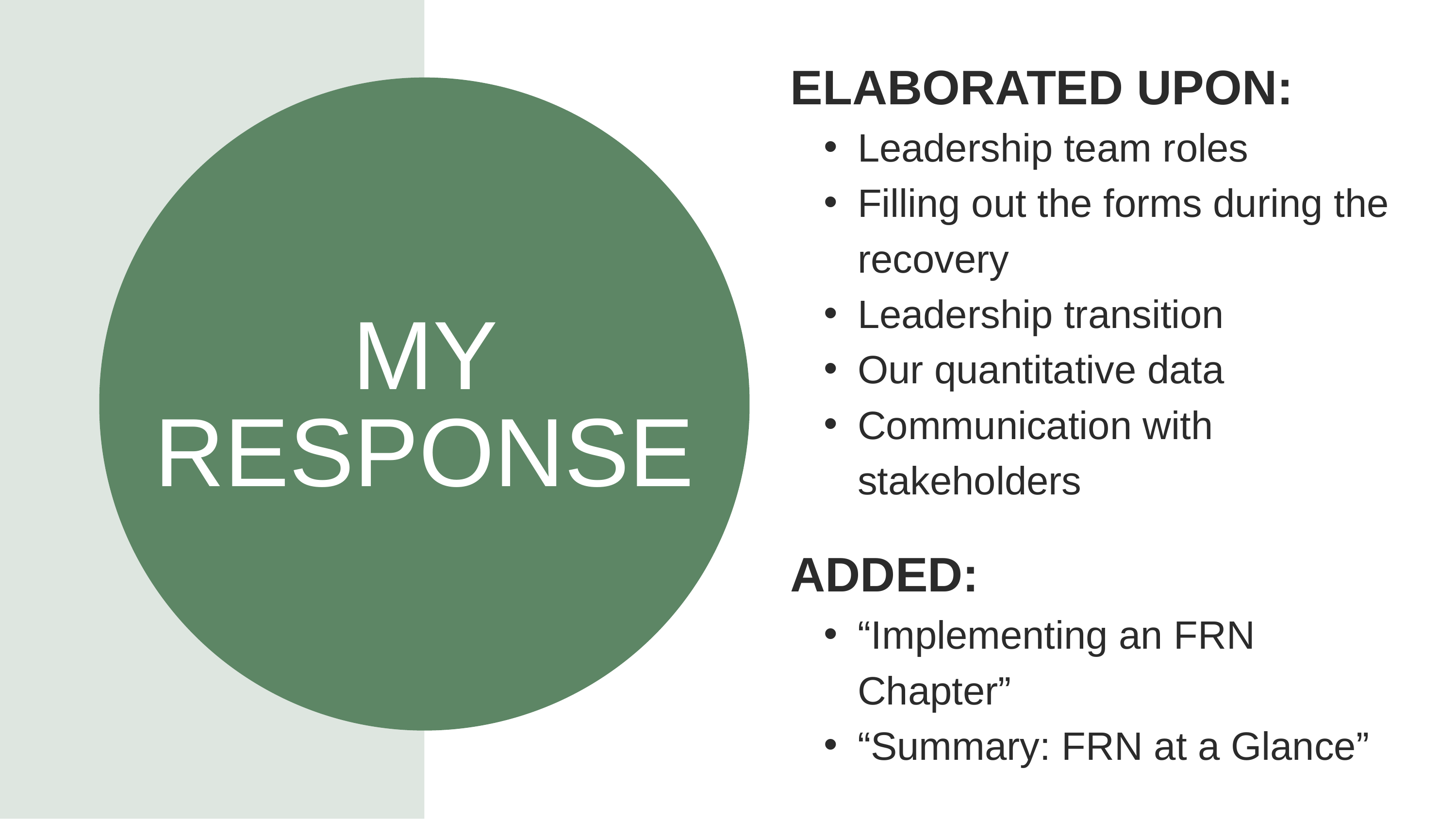

ELABORATED UPON:
Leadership team roles
Filling out the forms during the recovery
Leadership transition
Our quantitative data
Communication with stakeholders

ADDED:
“Implementing an FRN Chapter”
“Summary: FRN at a Glance”

MY RESPONSE